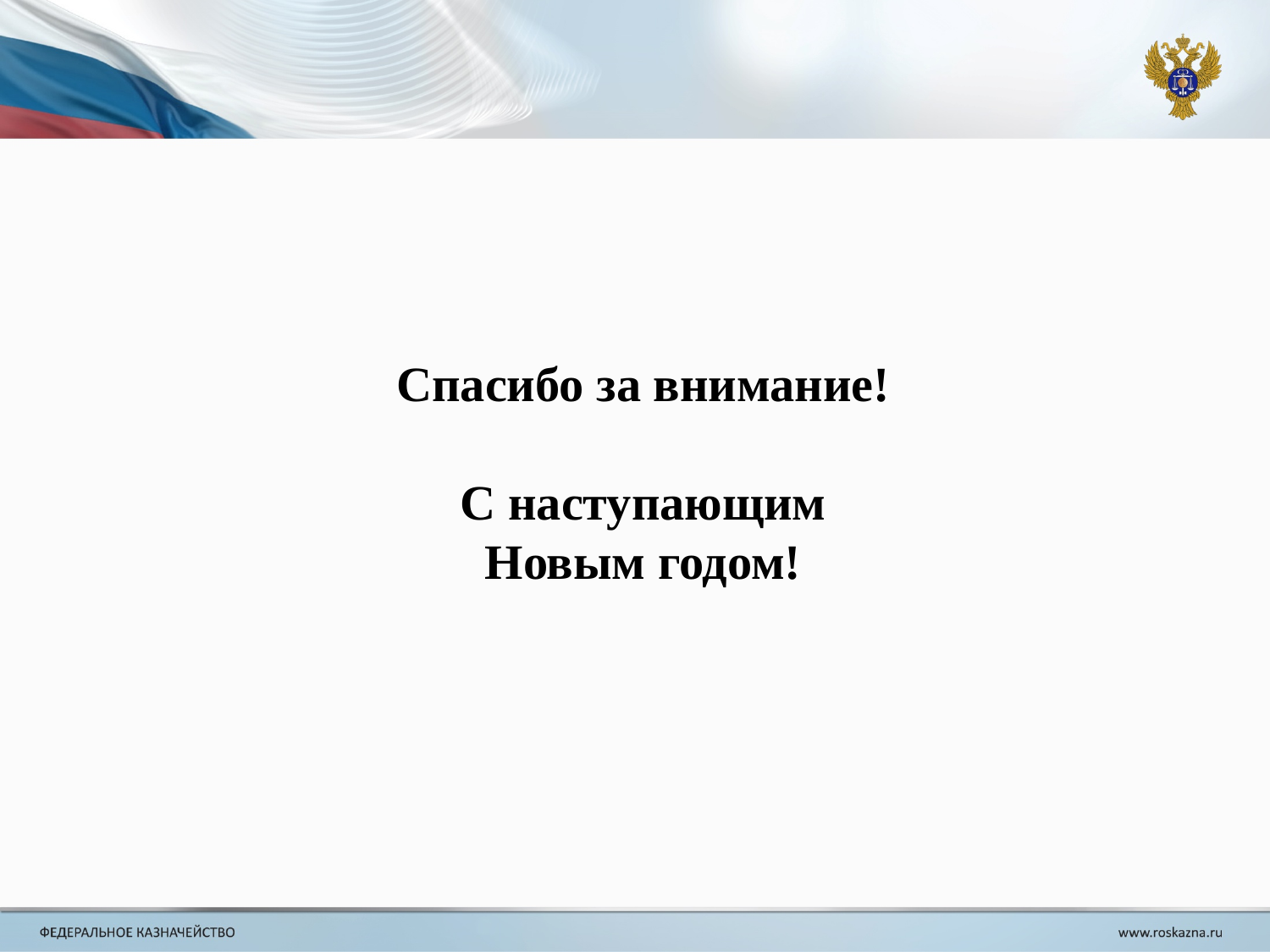

Спасибо за внимание!

С наступающим
Новым годом!